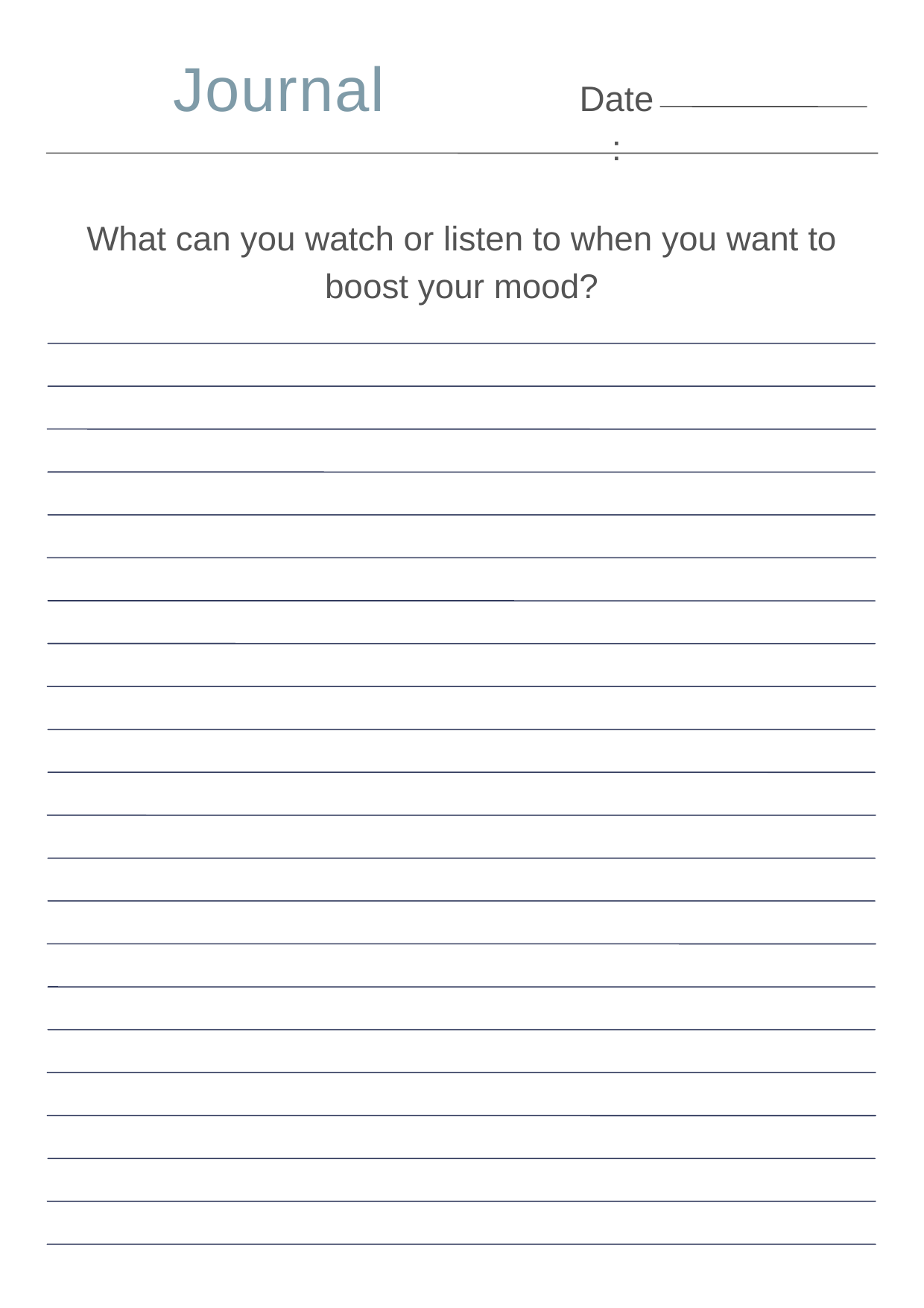

Journal
Date:

What can you watch or listen to when you want to boost your mood?